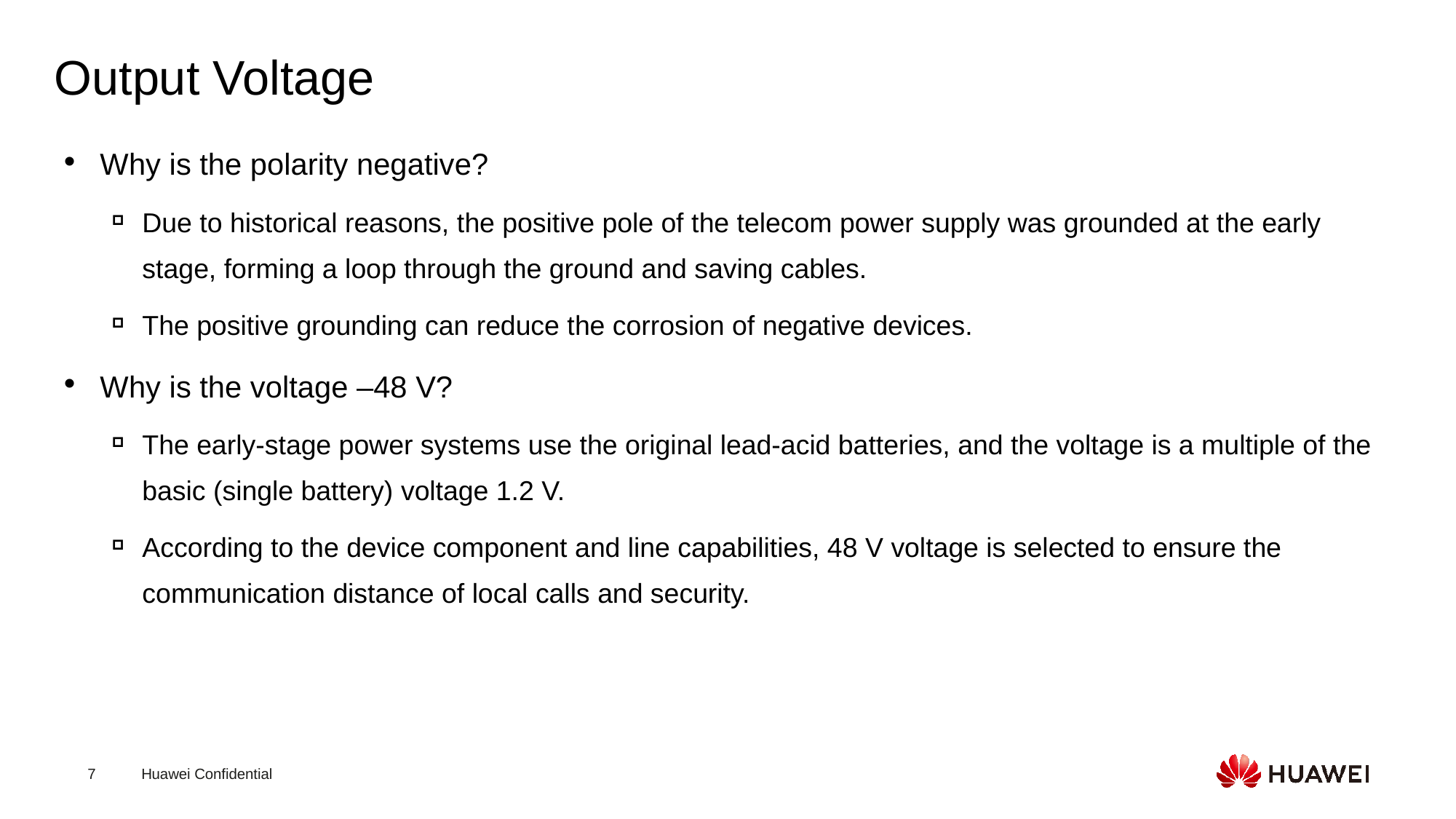

# Output Voltage
Why is the polarity negative?
Due to historical reasons, the positive pole of the telecom power supply was grounded at the early stage, forming a loop through the ground and saving cables.
The positive grounding can reduce the corrosion of negative devices.
Why is the voltage –48 V?
The early-stage power systems use the original lead-acid batteries, and the voltage is a multiple of the basic (single battery) voltage 1.2 V.
According to the device component and line capabilities, 48 V voltage is selected to ensure the communication distance of local calls and security.